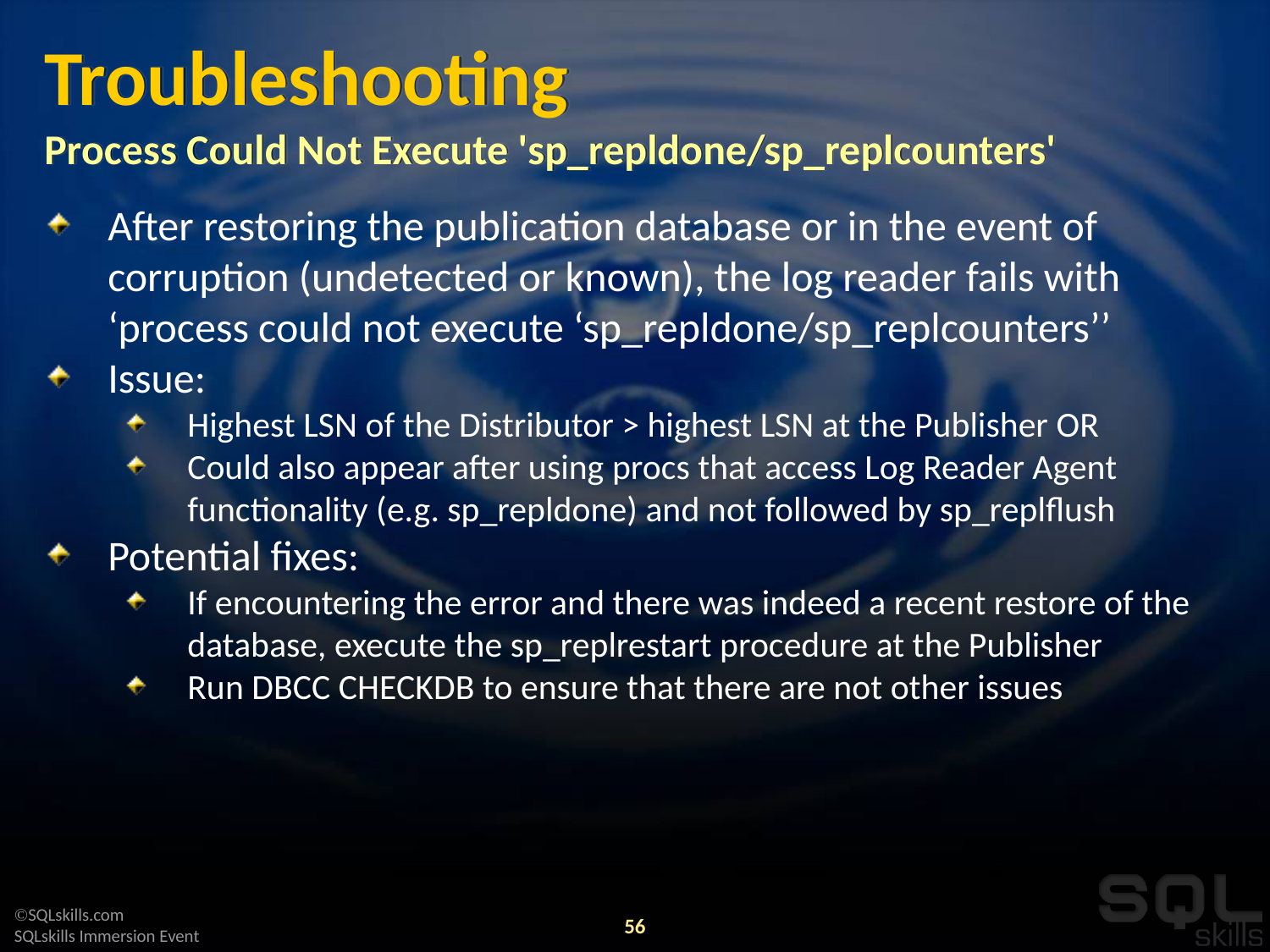

# Troubleshooting Process Could Not Execute 'sp_repldone/sp_replcounters'
After restoring the publication database or in the event of corruption (undetected or known), the log reader fails with ‘process could not execute ‘sp_repldone/sp_replcounters’’
Issue:
Highest LSN of the Distributor > highest LSN at the Publisher OR
Could also appear after using procs that access Log Reader Agent functionality (e.g. sp_repldone) and not followed by sp_replflush
Potential fixes:
If encountering the error and there was indeed a recent restore of the database, execute the sp_replrestart procedure at the Publisher
Run DBCC CHECKDB to ensure that there are not other issues

56